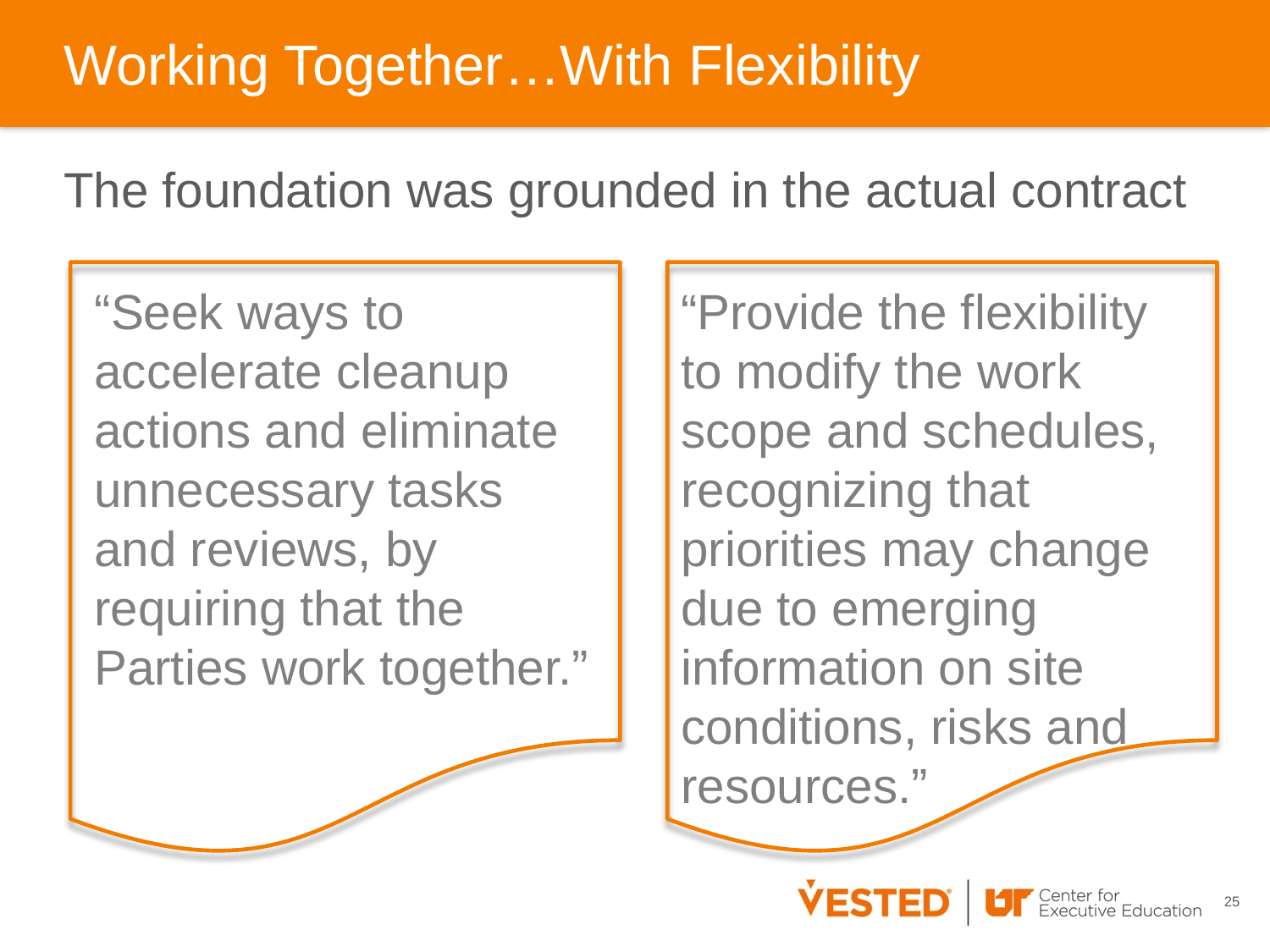

# Working Together…With Flexibility
The foundation was grounded in the actual contract

“Seek ways to accelerate cleanup actions and eliminate unnecessary tasks and reviews, by requiring that the Parties work together.”
“Provide the flexibility to modify the work scope and schedules, recognizing that priorities may change due to emerging information on site conditions, risks and resources.”
25